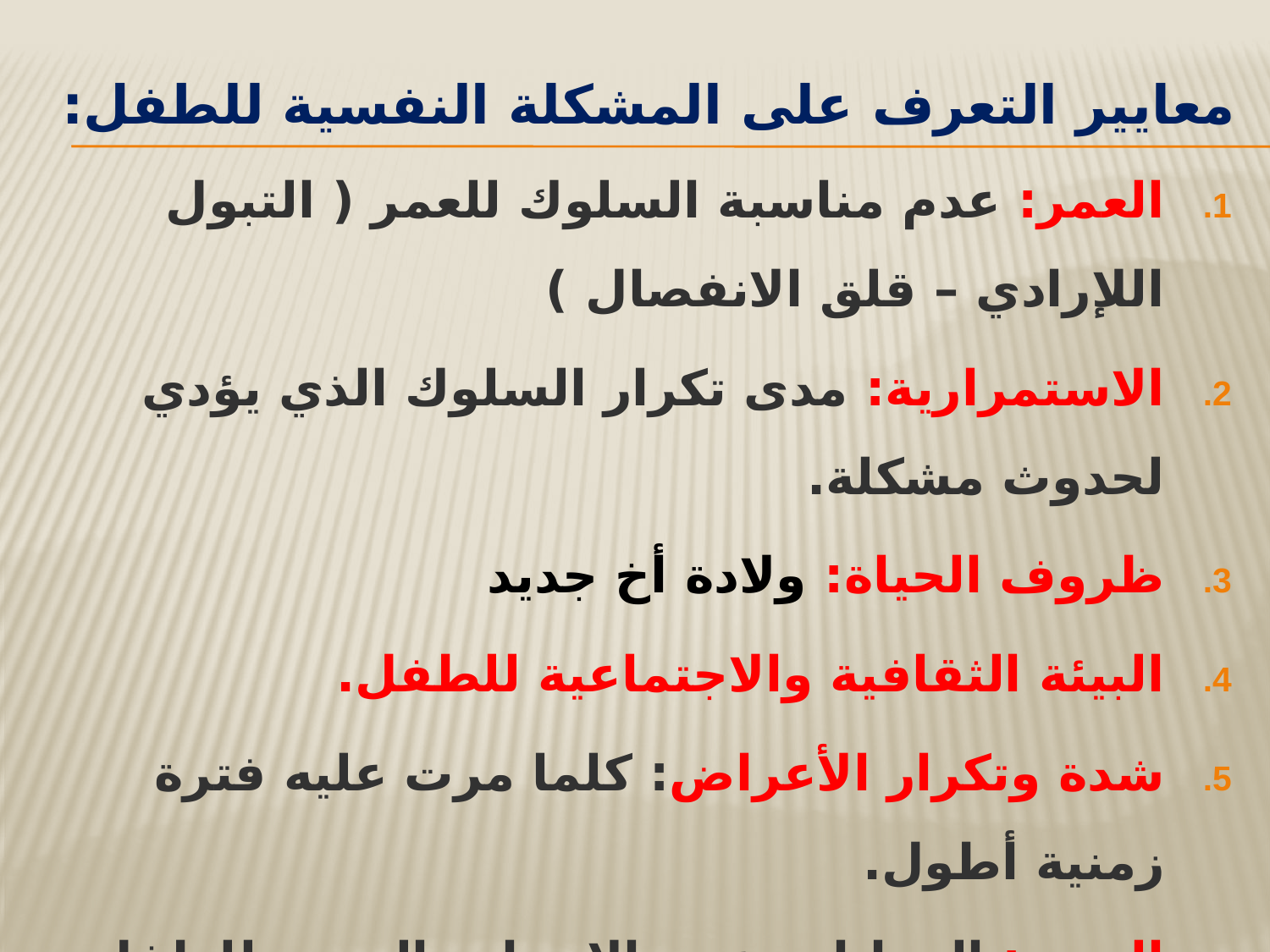

# معايير التعرف على المشكلة النفسية للطفل:
العمر: عدم مناسبة السلوك للعمر ( التبول اللإرادي – قلق الانفصال )
الاستمرارية: مدى تكرار السلوك الذي يؤدي لحدوث مشكلة.
ظروف الحياة: ولادة أخ جديد
البيئة الثقافية والاجتماعية للطفل.
شدة وتكرار الأعراض: كلما مرت عليه فترة زمنية أطول.
الضرر: المعاناة وعدم الارتياح بالنسبة للطفل أو الأهل يتكرر دائماً، التأثير على بعض جوانب النمو.